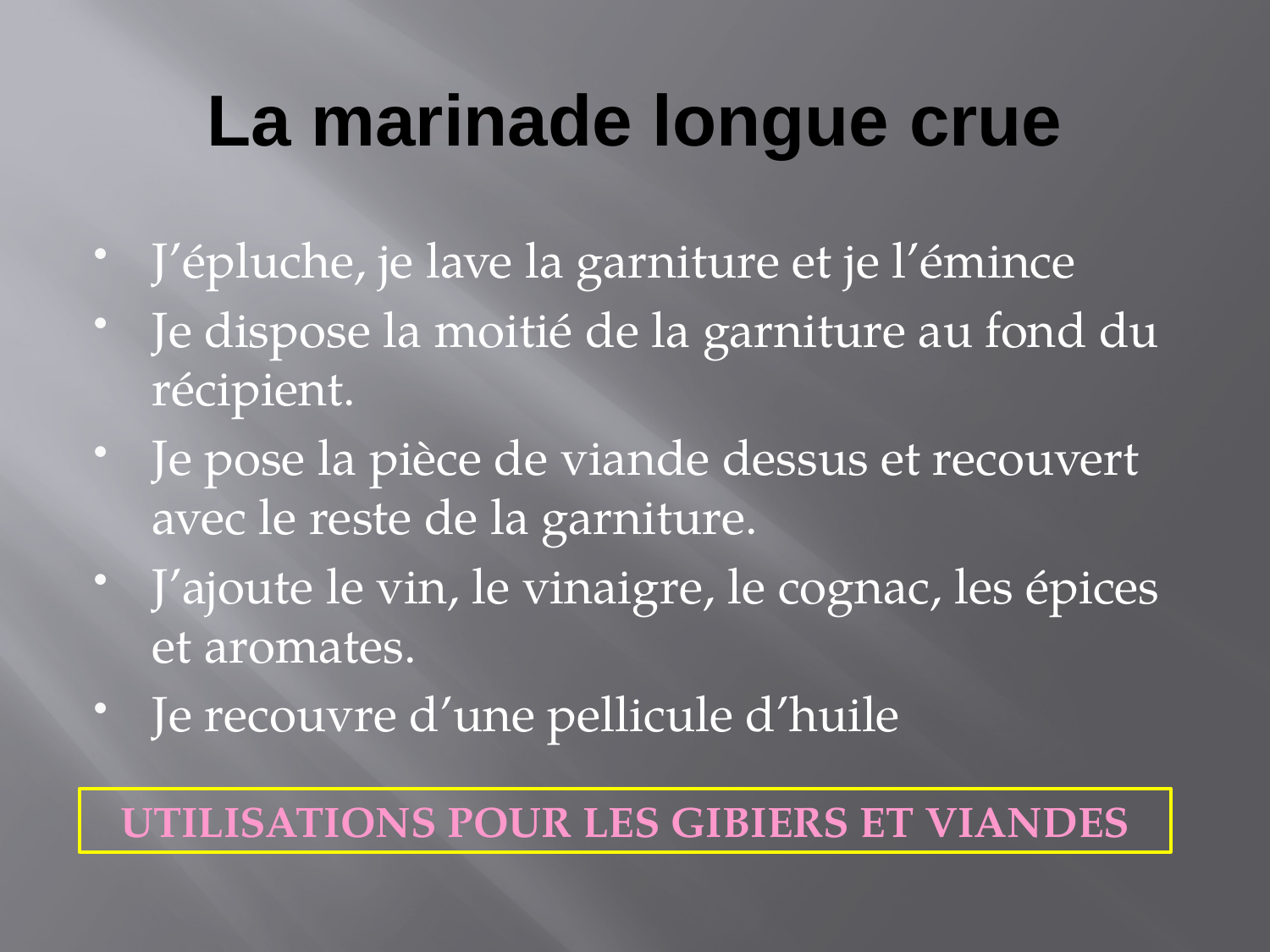

# La marinade longue crue
J’épluche, je lave la garniture et je l’émince
Je dispose la moitié de la garniture au fond du récipient.
Je pose la pièce de viande dessus et recouvert avec le reste de la garniture.
J’ajoute le vin, le vinaigre, le cognac, les épices et aromates.
Je recouvre d’une pellicule d’huile
UTILISATIONS POUR LES GIBIERS ET VIANDES